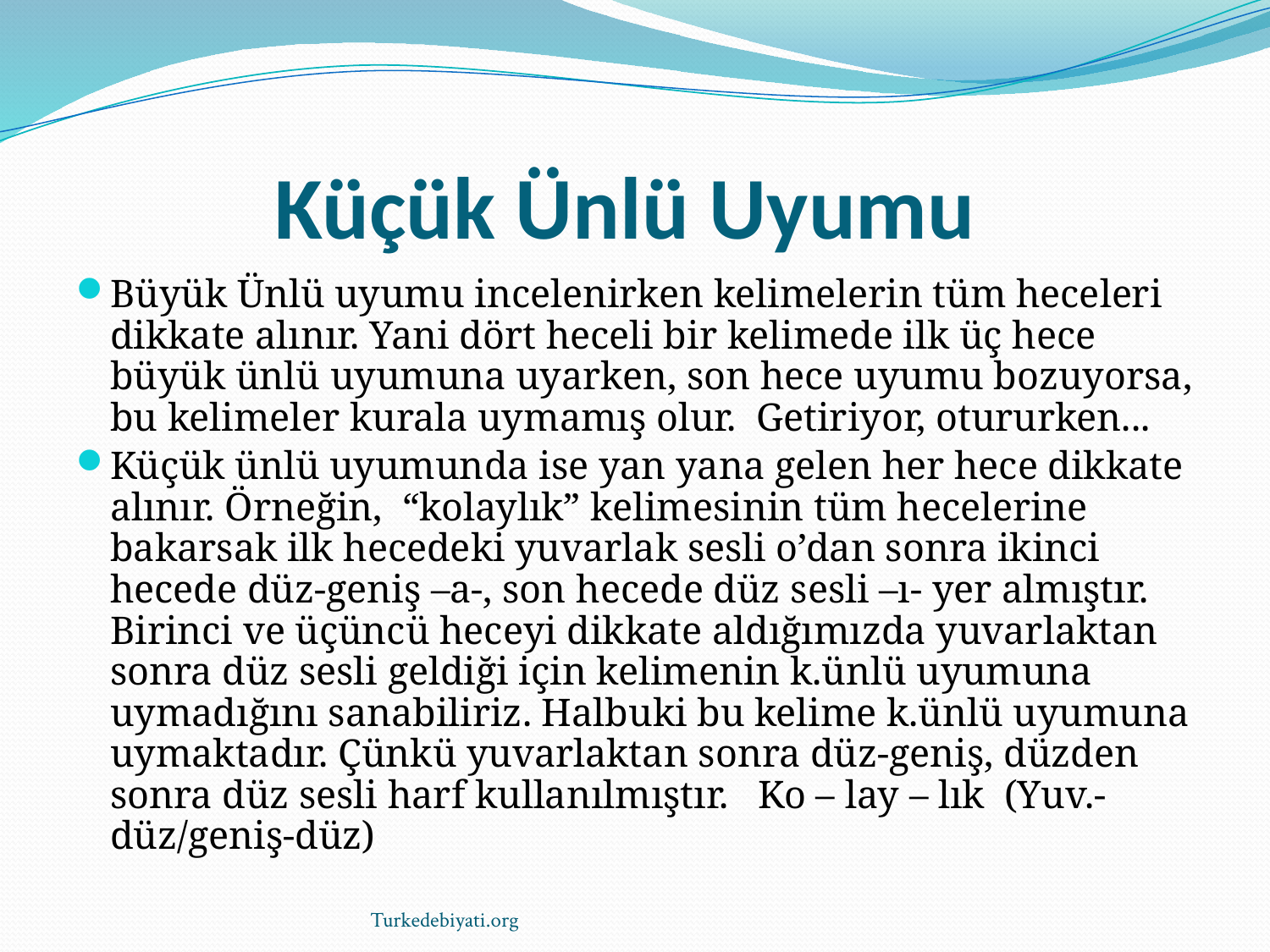

# Küçük Ünlü Uyumu
Büyük Ünlü uyumu incelenirken kelimelerin tüm heceleri dikkate alınır. Yani dört heceli bir kelimede ilk üç hece büyük ünlü uyumuna uyarken, son hece uyumu bozuyorsa, bu kelimeler kurala uymamış olur.  Getiriyor, otururken...
Küçük ünlü uyumunda ise yan yana gelen her hece dikkate alınır. Örneğin,  “kolaylık” kelimesinin tüm hecelerine bakarsak ilk hecedeki yuvarlak sesli o’dan sonra ikinci hecede düz-geniş –a-, son hecede düz sesli –ı- yer almıştır. Birinci ve üçüncü heceyi dikkate aldığımızda yuvarlaktan sonra düz sesli geldiği için kelimenin k.ünlü uyumuna uymadığını sanabiliriz. Halbuki bu kelime k.ünlü uyumuna uymaktadır. Çünkü yuvarlaktan sonra düz-geniş, düzden sonra düz sesli harf kullanılmıştır.   Ko – lay – lık  (Yuv.-düz/geniş-düz)
Turkedebiyati.org